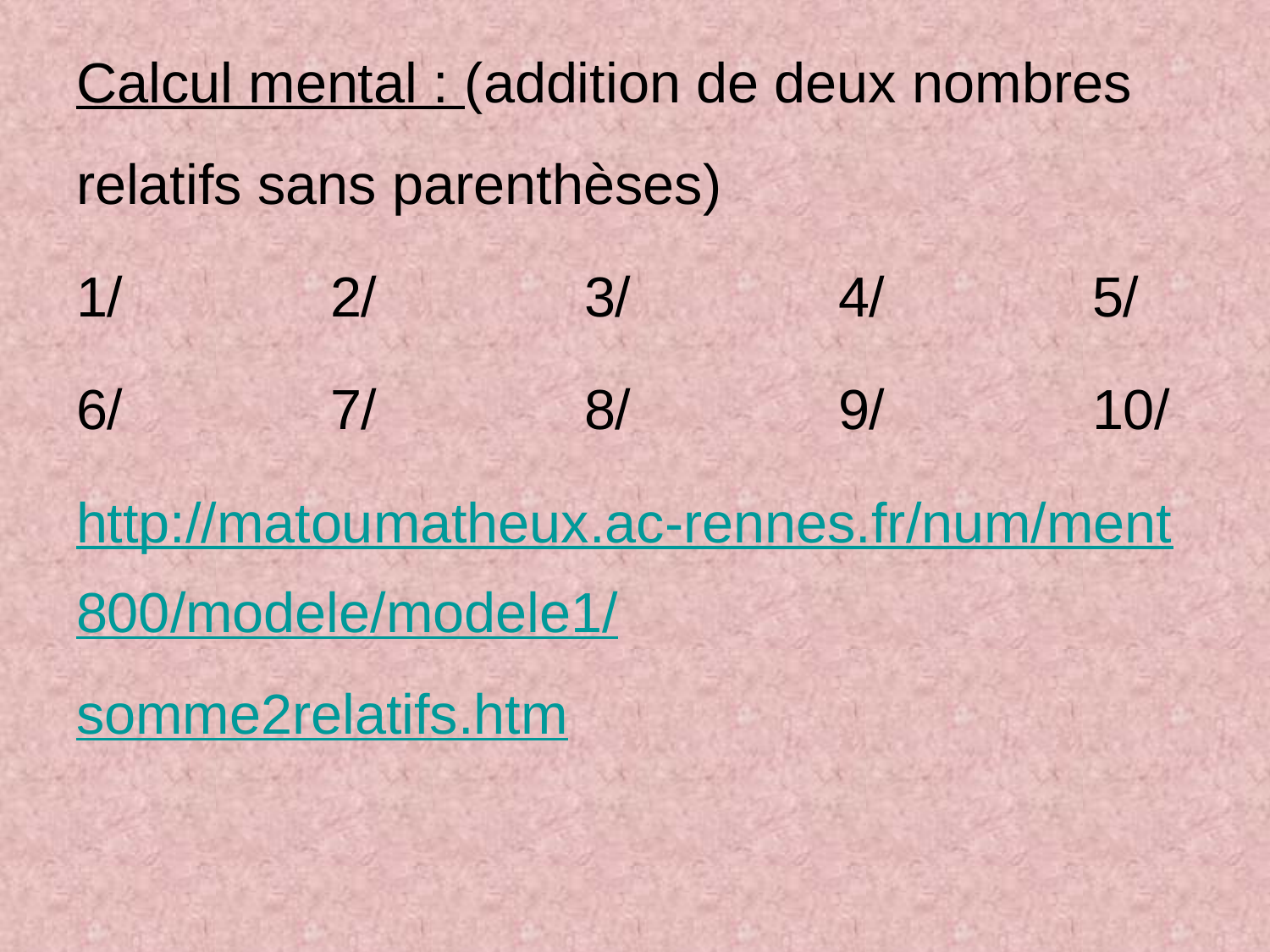

Calcul mental : (addition de deux nombres relatifs sans parenthèses)
1/		2/		3/		4/		5/
6/		7/		8/		9/		10/
http://matoumatheux.ac-rennes.fr/num/ment800/modele/modele1/somme2relatifs.htm